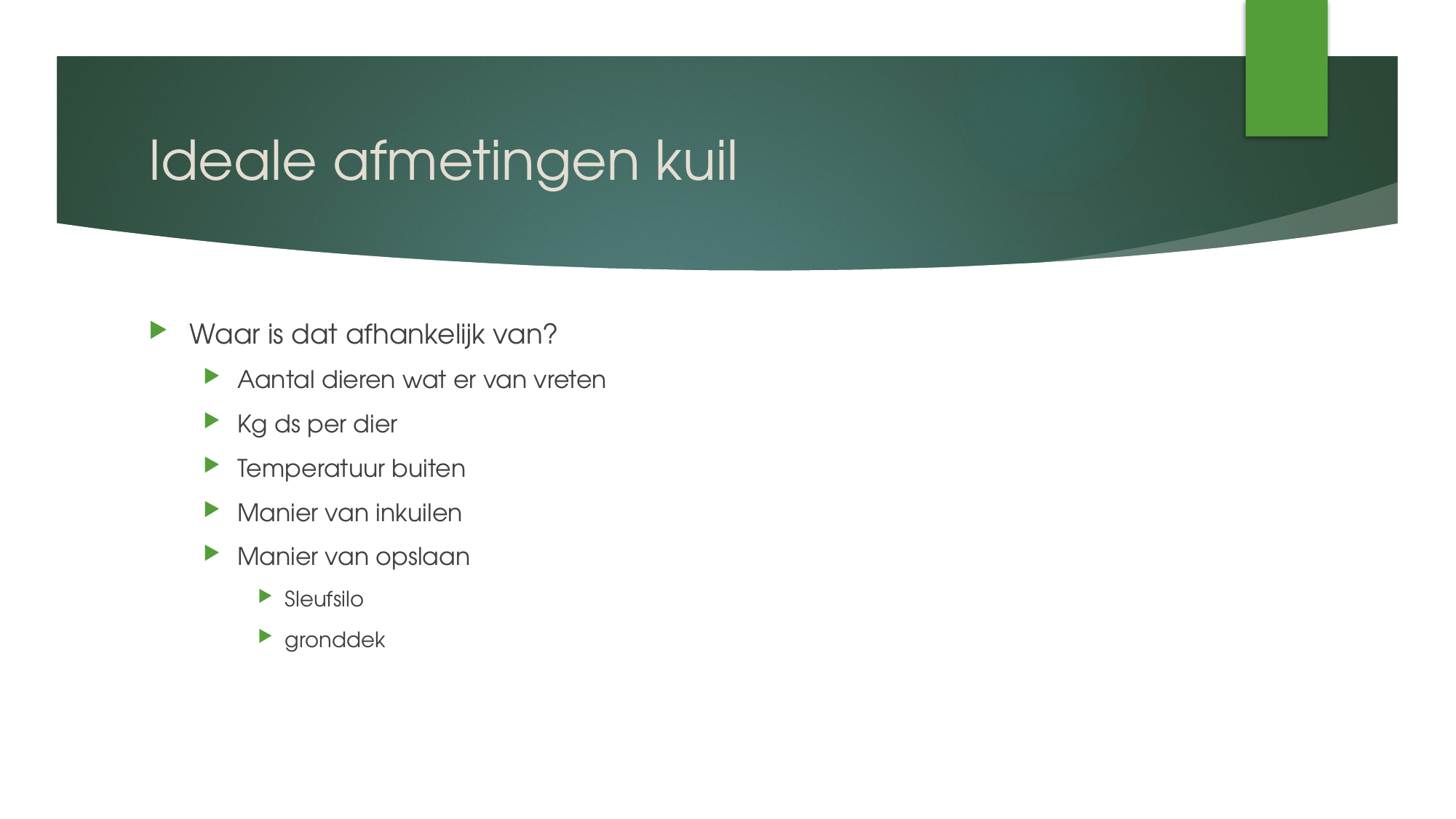

# Ideale afmetingen kuil
Waar is dat afhankelijk van?
Aantal dieren wat er van vreten
Kg ds per dier
Temperatuur buiten
Manier van inkuilen
Manier van opslaan
Sleufsilo
gronddek